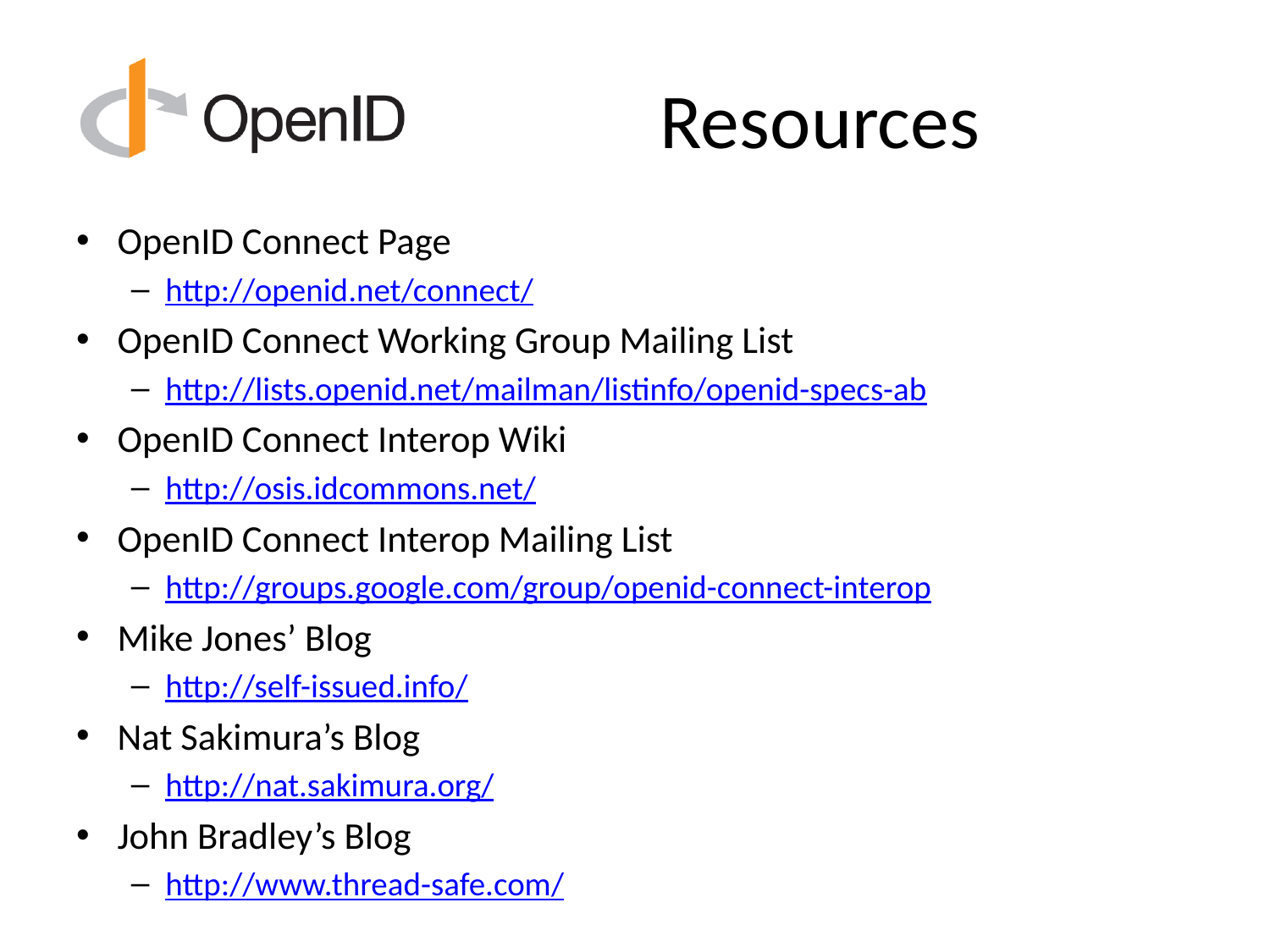

# Resources
OpenID Connect Page
http://openid.net/connect/
OpenID Connect Working Group Mailing List
http://lists.openid.net/mailman/listinfo/openid-specs-ab
OpenID Connect Interop Wiki
http://osis.idcommons.net/
OpenID Connect Interop Mailing List
http://groups.google.com/group/openid-connect-interop
Mike Jones’ Blog
http://self-issued.info/
Nat Sakimura’s Blog
http://nat.sakimura.org/
John Bradley’s Blog
http://www.thread-safe.com/